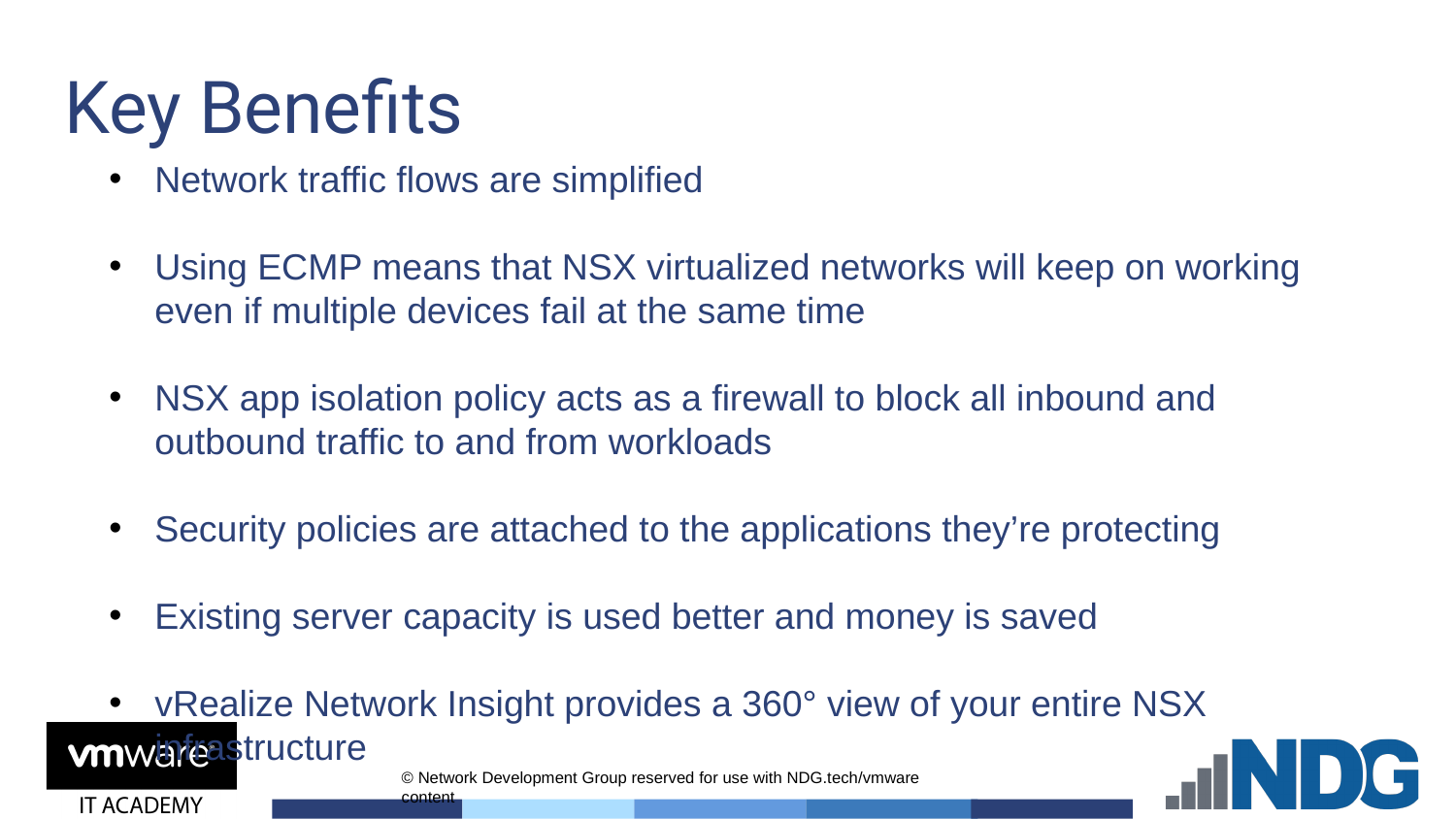

# Key Benefits
Network traffic flows are simplified

Using ECMP means that NSX virtualized networks will keep on working even if multiple devices fail at the same time

NSX app isolation policy acts as a firewall to block all inbound and outbound traffic to and from workloads

Security policies are attached to the applications they’re protecting

Existing server capacity is used better and money is saved

vRealize Network Insight provides a 360° view of your entire NSX infrastructure